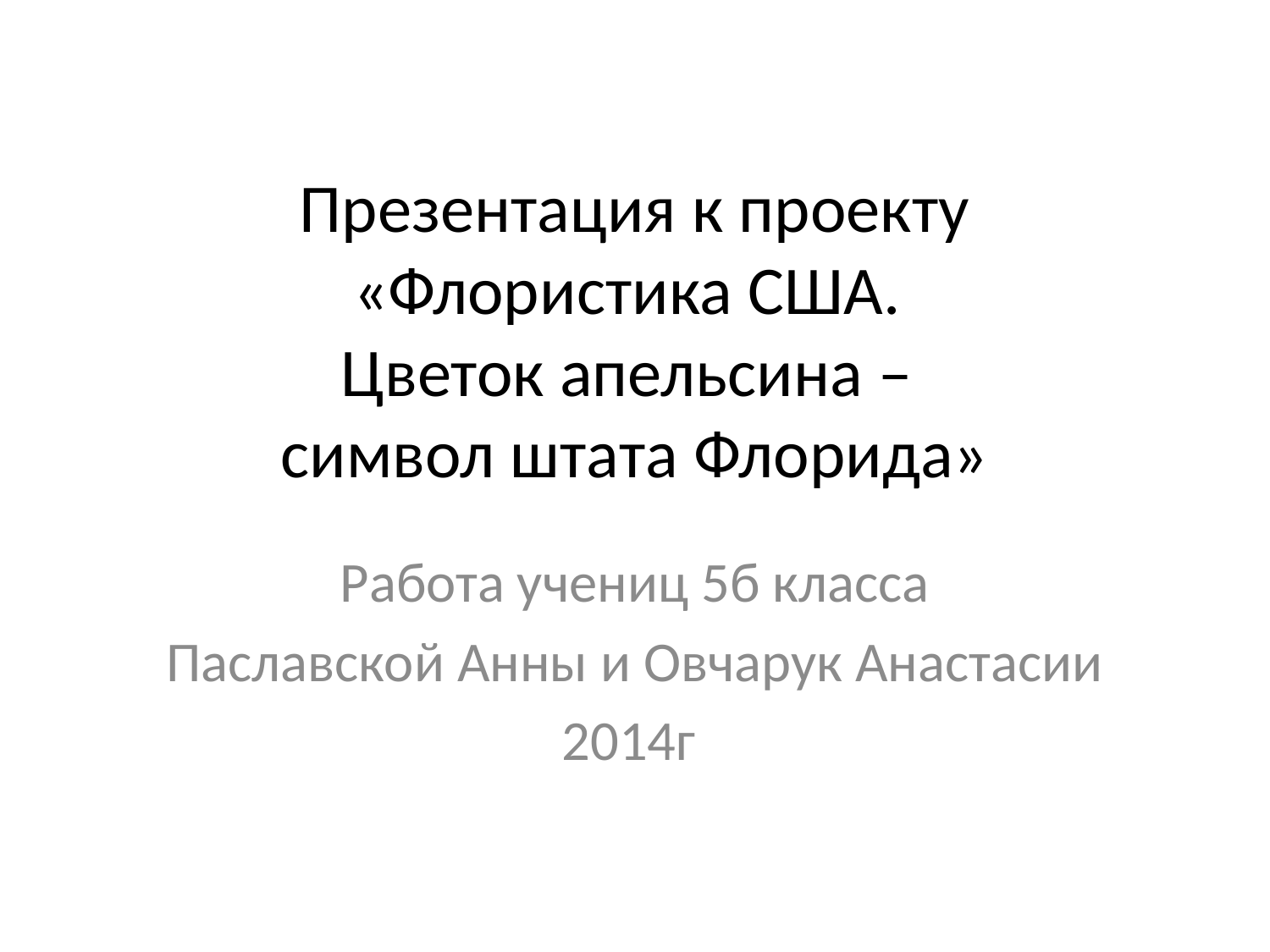

# Презентация к проекту «Флористика США. Цветок апельсина – символ штата Флорида»
Работа учениц 5б класса
Паславской Анны и Овчарук Анастасии
2014г